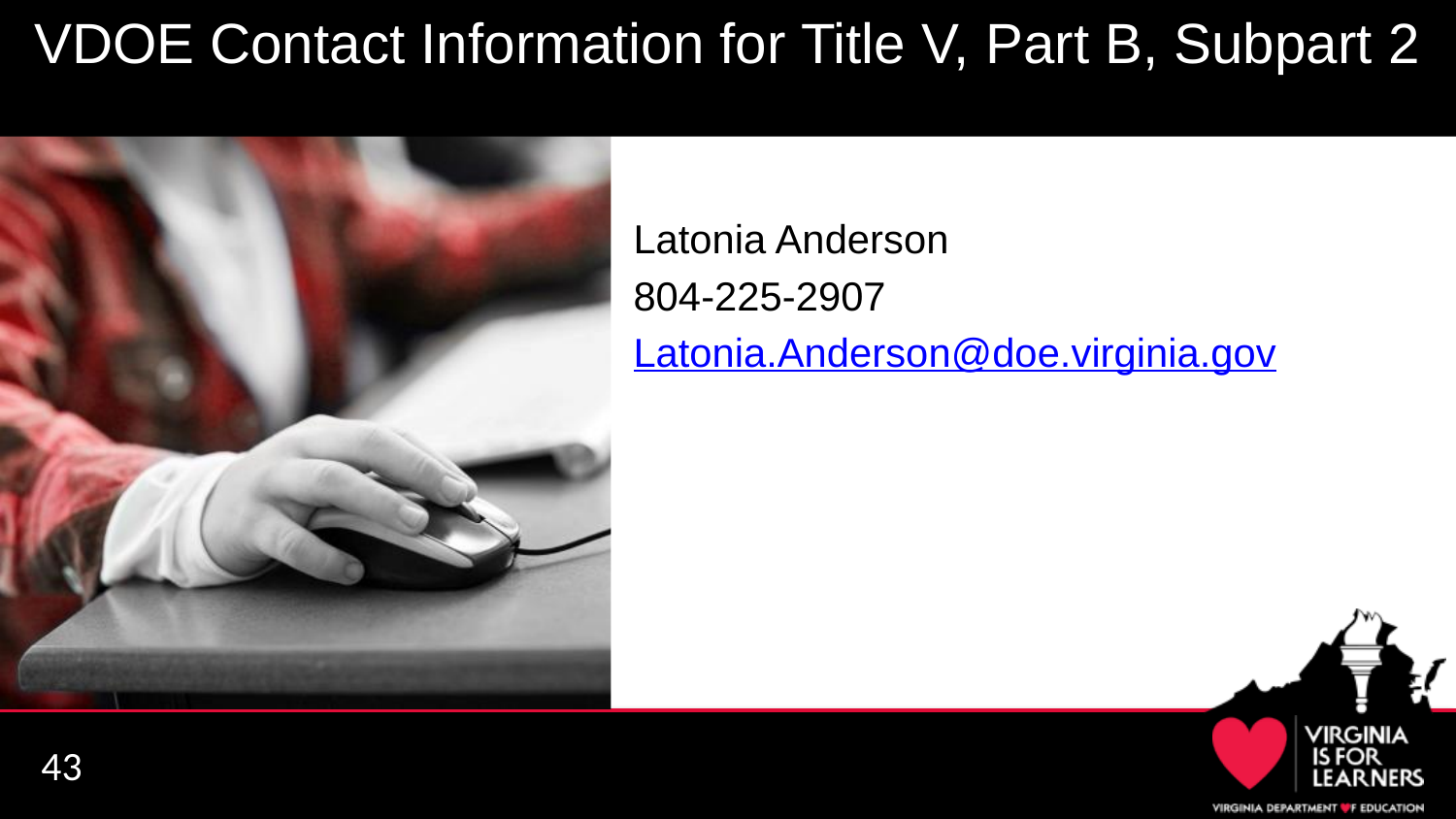

# VDOE Contact Information for Title V, Part B, Subpart 2

Latonia Anderson
804-225-2907
Latonia.Anderson@doe.virginia.gov